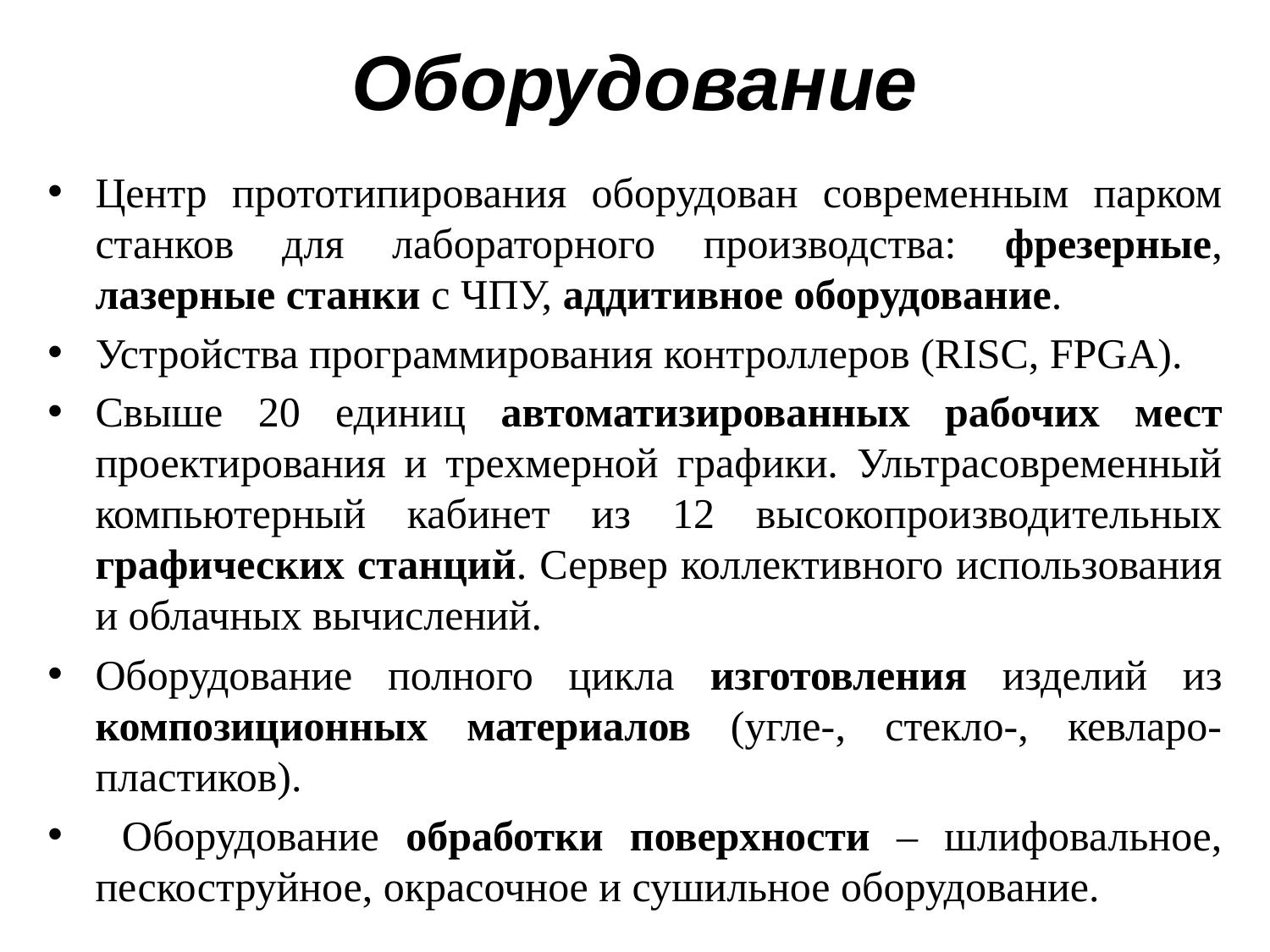

# Оборудование
Центр прототипирования оборудован современным парком станков для лабораторного производства: фрезерные, лазерные станки с ЧПУ, аддитивное оборудование.
Устройства программирования контроллеров (RISC, FPGA).
Свыше 20 единиц автоматизированных рабочих мест проектирования и трехмерной графики. Ультрасовременный компьютерный кабинет из 12 высокопроизводительных графических станций. Сервер коллективного использования и облачных вычислений.
Оборудование полного цикла изготовления изделий из композиционных материалов (угле-, стекло-, кевларо- пластиков).
 Оборудование обработки поверхности – шлифовальное, пескоструйное, окрасочное и сушильное оборудование.